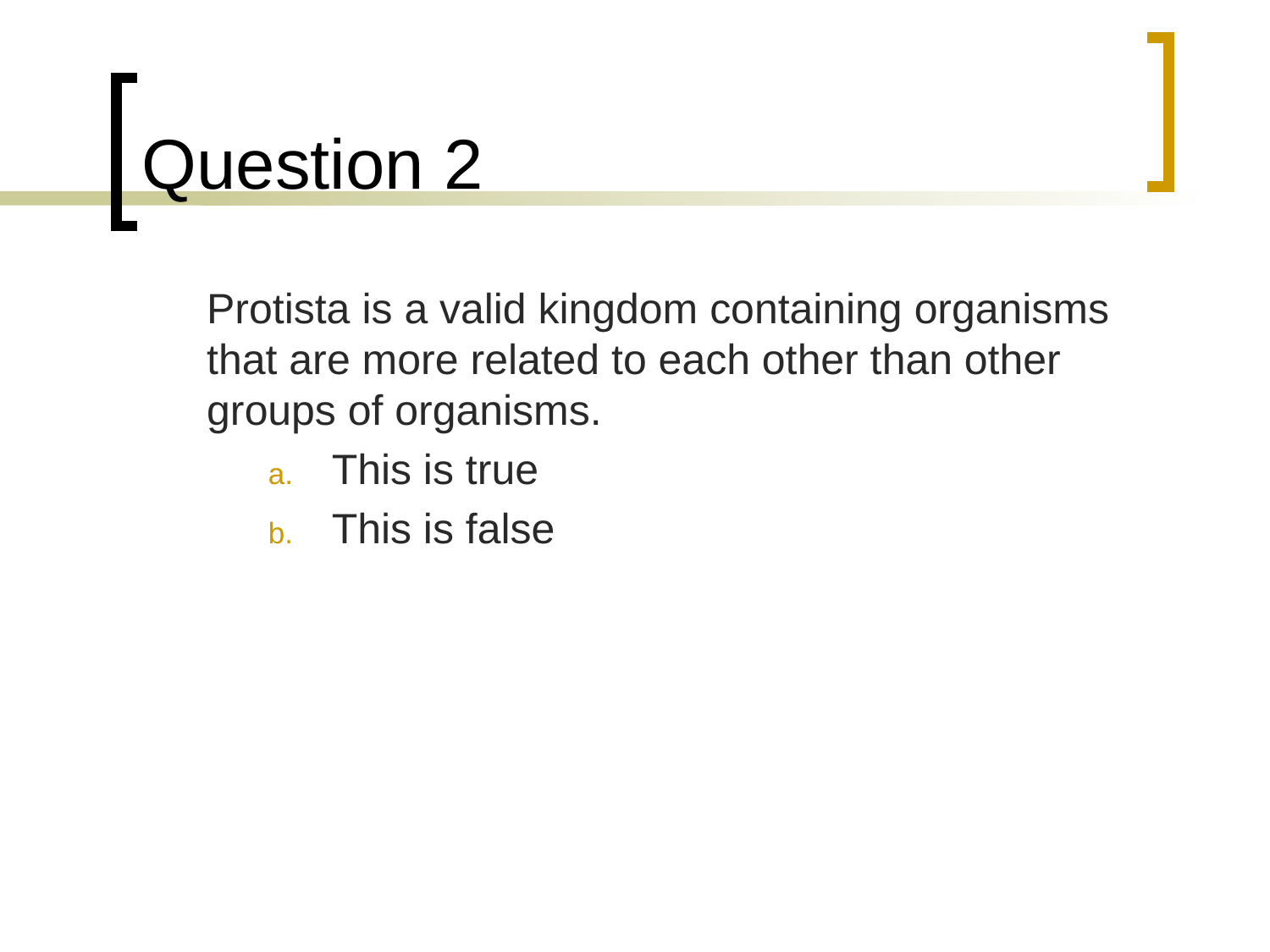

# Question 2
	Protista is a valid kingdom containing organisms that are more related to each other than other groups of organisms.
This is true
This is false